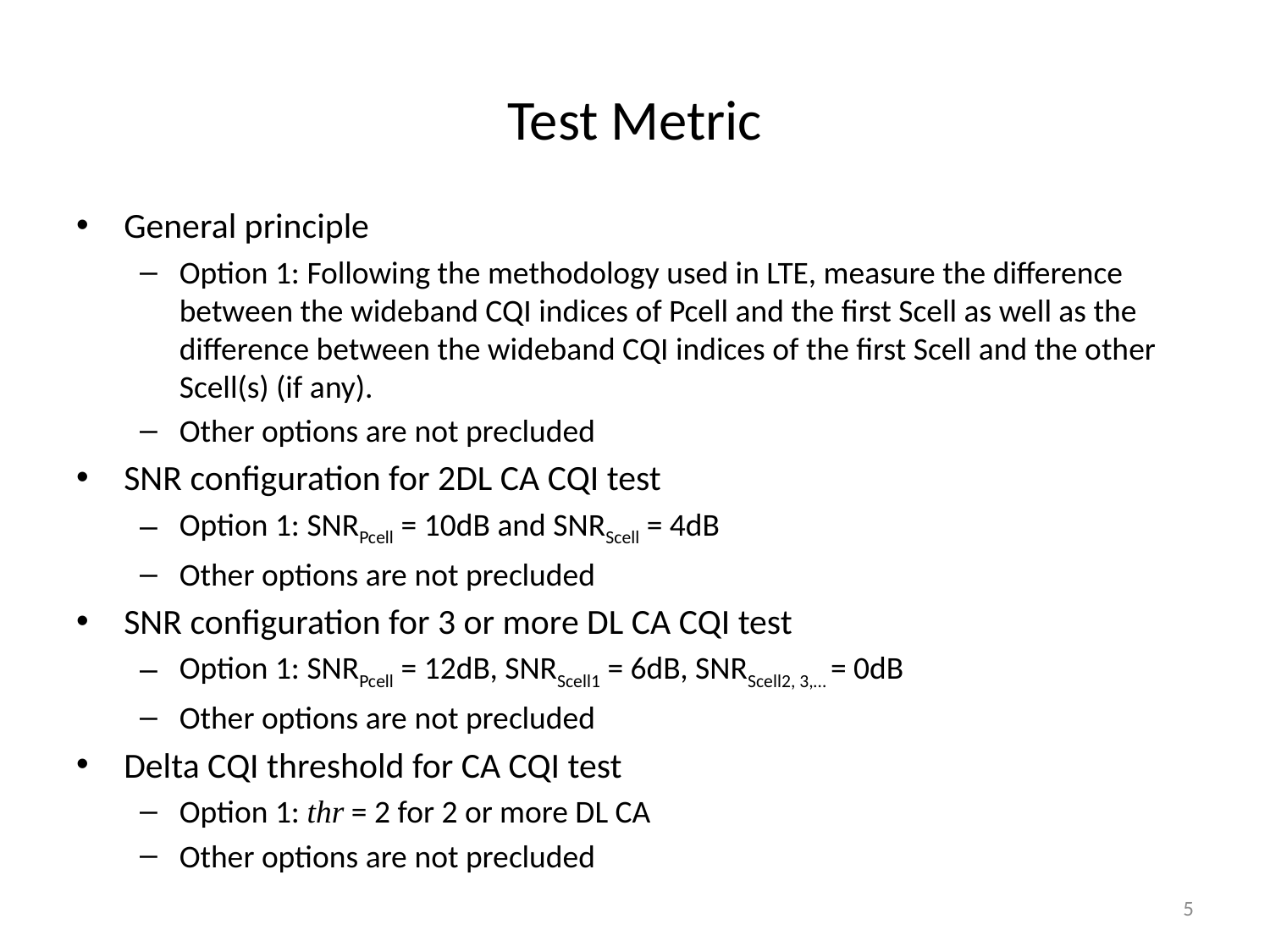

# Test Metric
General principle
Option 1: Following the methodology used in LTE, measure the difference between the wideband CQI indices of Pcell and the first Scell as well as the difference between the wideband CQI indices of the first Scell and the other Scell(s) (if any).
Other options are not precluded
SNR configuration for 2DL CA CQI test
Option 1: SNRPcell = 10dB and SNRScell = 4dB
Other options are not precluded
SNR configuration for 3 or more DL CA CQI test
Option 1: SNRPcell = 12dB, SNRScell1 = 6dB, SNRScell2, 3,… = 0dB
Other options are not precluded
Delta CQI threshold for CA CQI test
Option 1: thr = 2 for 2 or more DL CA
Other options are not precluded
5